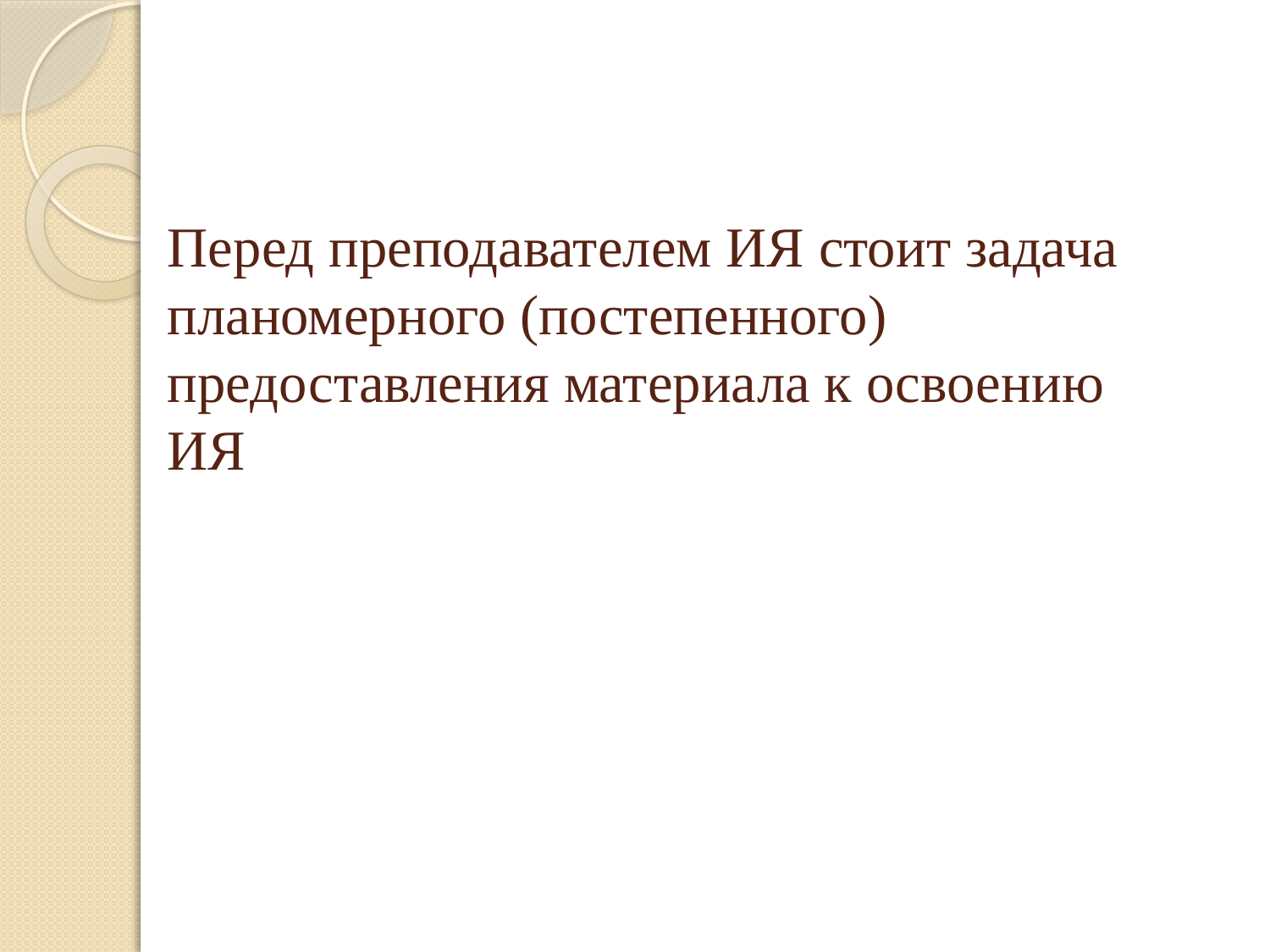

# Перед преподавателем ИЯ стоит задача планомерного (постепенного) предоставления материала к освоению ИЯ